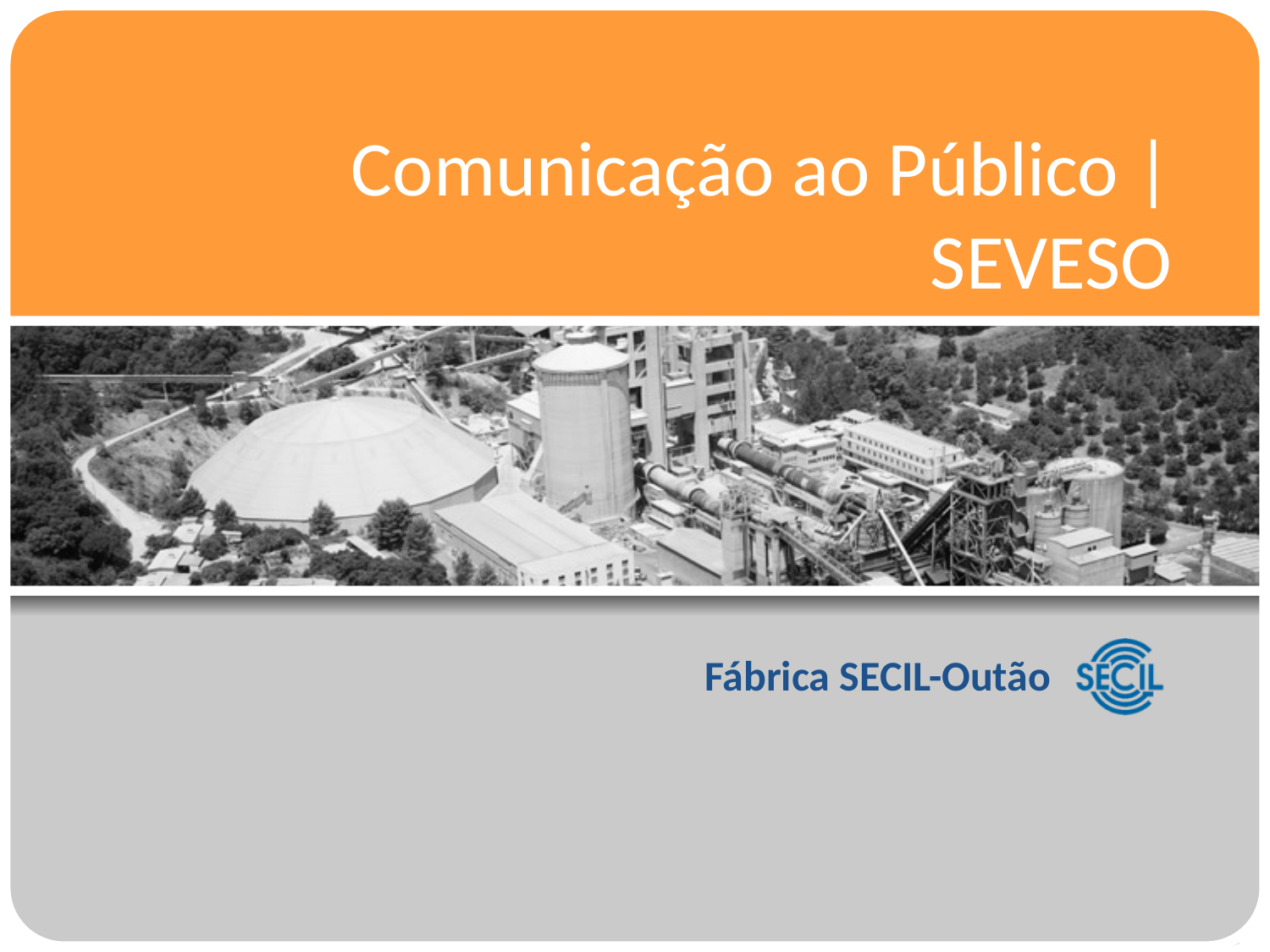

# Comunicação ao Público |SEVESO
Fábrica SECIL-Outão